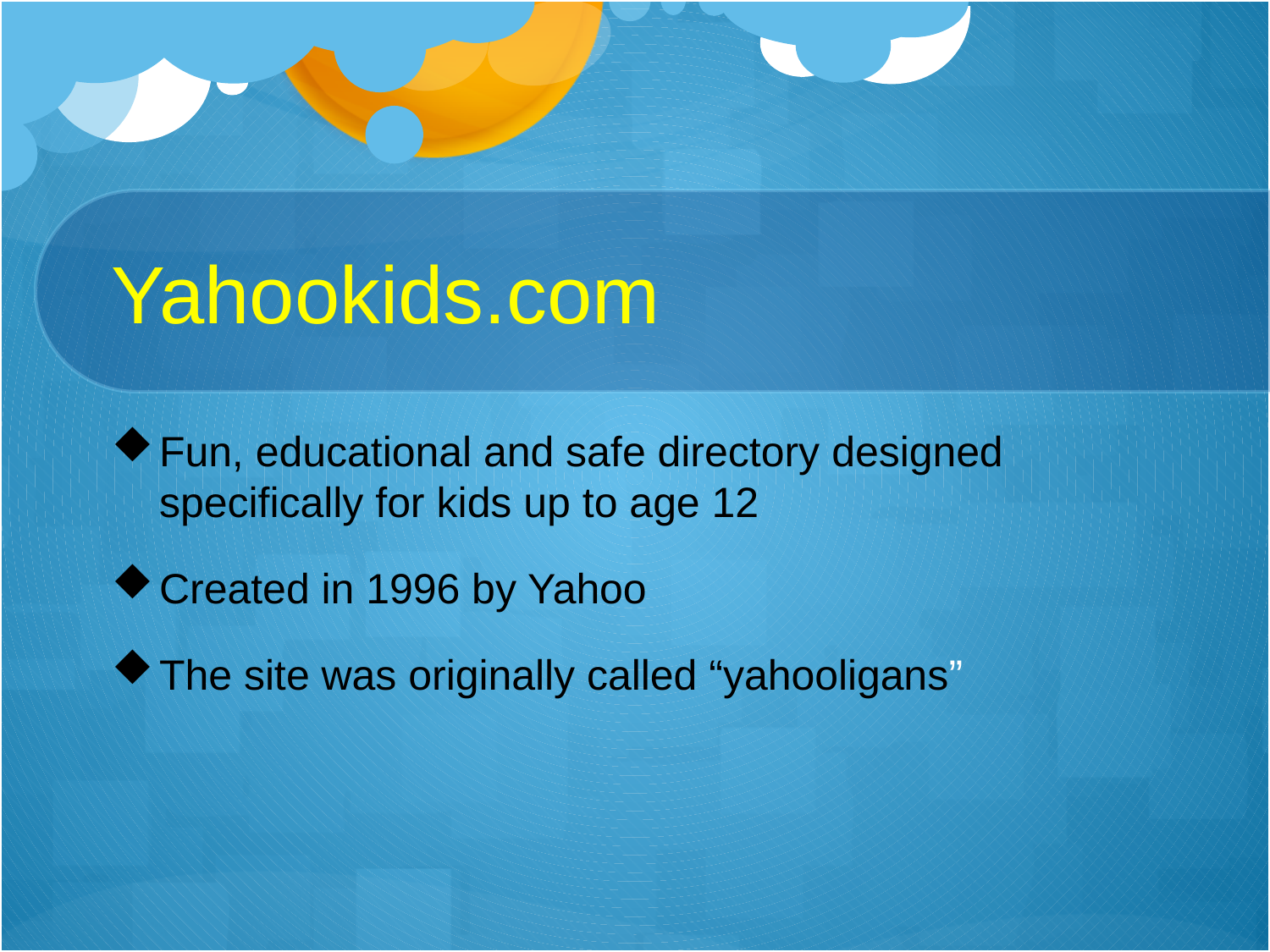

# Yahookids.com
Fun, educational and safe directory designed specifically for kids up to age 12
Created in 1996 by Yahoo
The site was originally called “yahooligans”